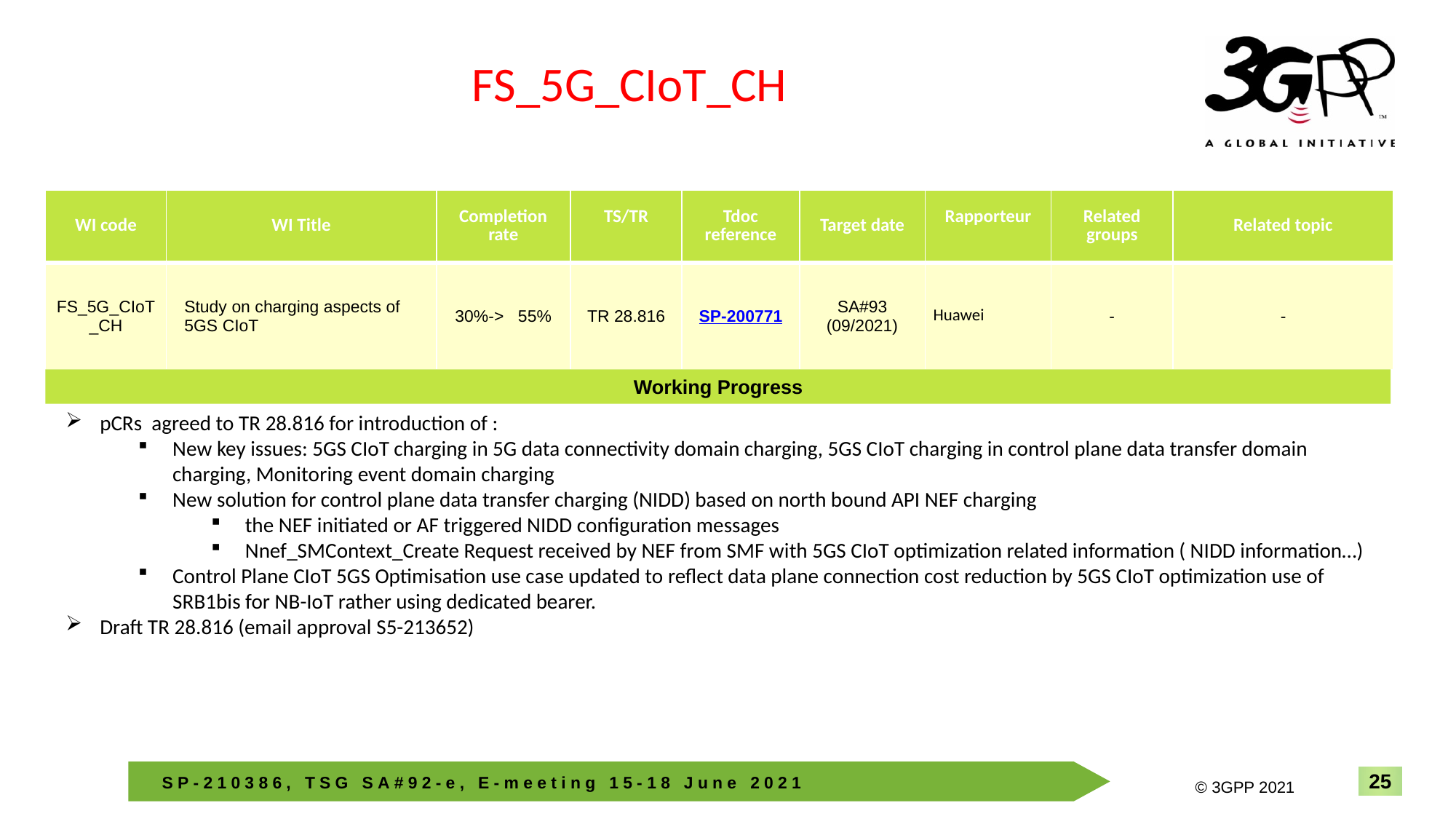

FS_5G_CIoT_CH
| WI code | WI Title | Completion rate | TS/TR | Tdoc reference | Target date | Rapporteur | Related groups | Related topic |
| --- | --- | --- | --- | --- | --- | --- | --- | --- |
| FS\_5G\_CIoT\_CH | Study on charging aspects of 5GS CIoT | 30%-> 55% | TR 28.816 | SP-200771 | SA#93 (09/2021) | Huawei | - | - |
Working Progress
pCRs  agreed to TR 28.816 for introduction of :
New key issues: 5GS CIoT charging in 5G data connectivity domain charging, 5GS CIoT charging in control plane data transfer domain charging, Monitoring event domain charging
New solution for control plane data transfer charging (NIDD) based on north bound API NEF charging
the NEF initiated or AF triggered NIDD configuration messages
Nnef_SMContext_Create Request received by NEF from SMF with 5GS CIoT optimization related information ( NIDD information…)
Control Plane CIoT 5GS Optimisation use case updated to reflect data plane connection cost reduction by 5GS CIoT optimization use of SRB1bis for NB-IoT rather using dedicated bearer.
Draft TR 28.816 (email approval S5-213652)